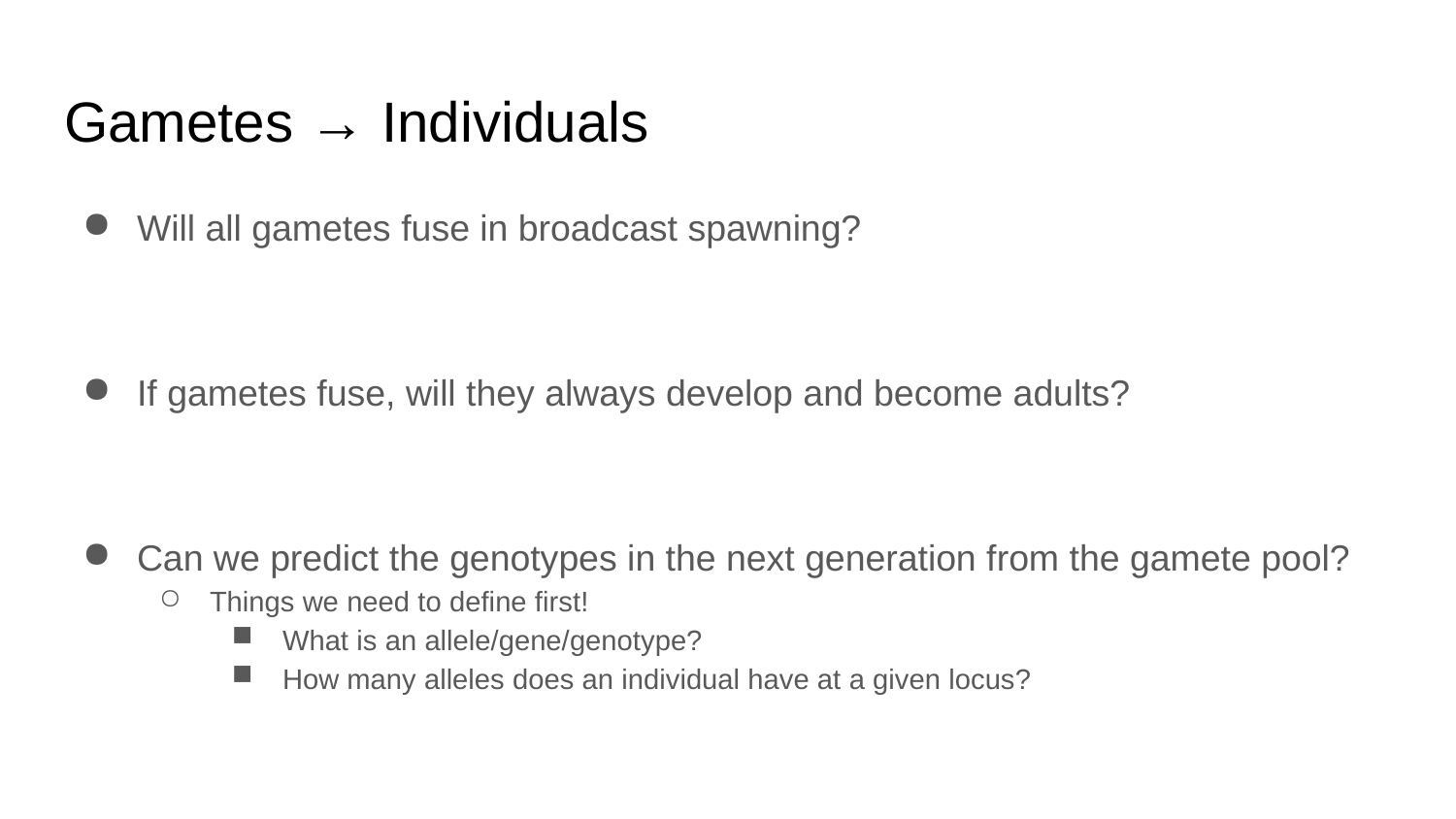

# Gametes → Individuals
Will all gametes fuse in broadcast spawning?

If gametes fuse, will they always develop and become adults?

Can we predict the genotypes in the next generation from the gamete pool?
Things we need to define first!
What is an allele/gene/genotype?
How many alleles does an individual have at a given locus?